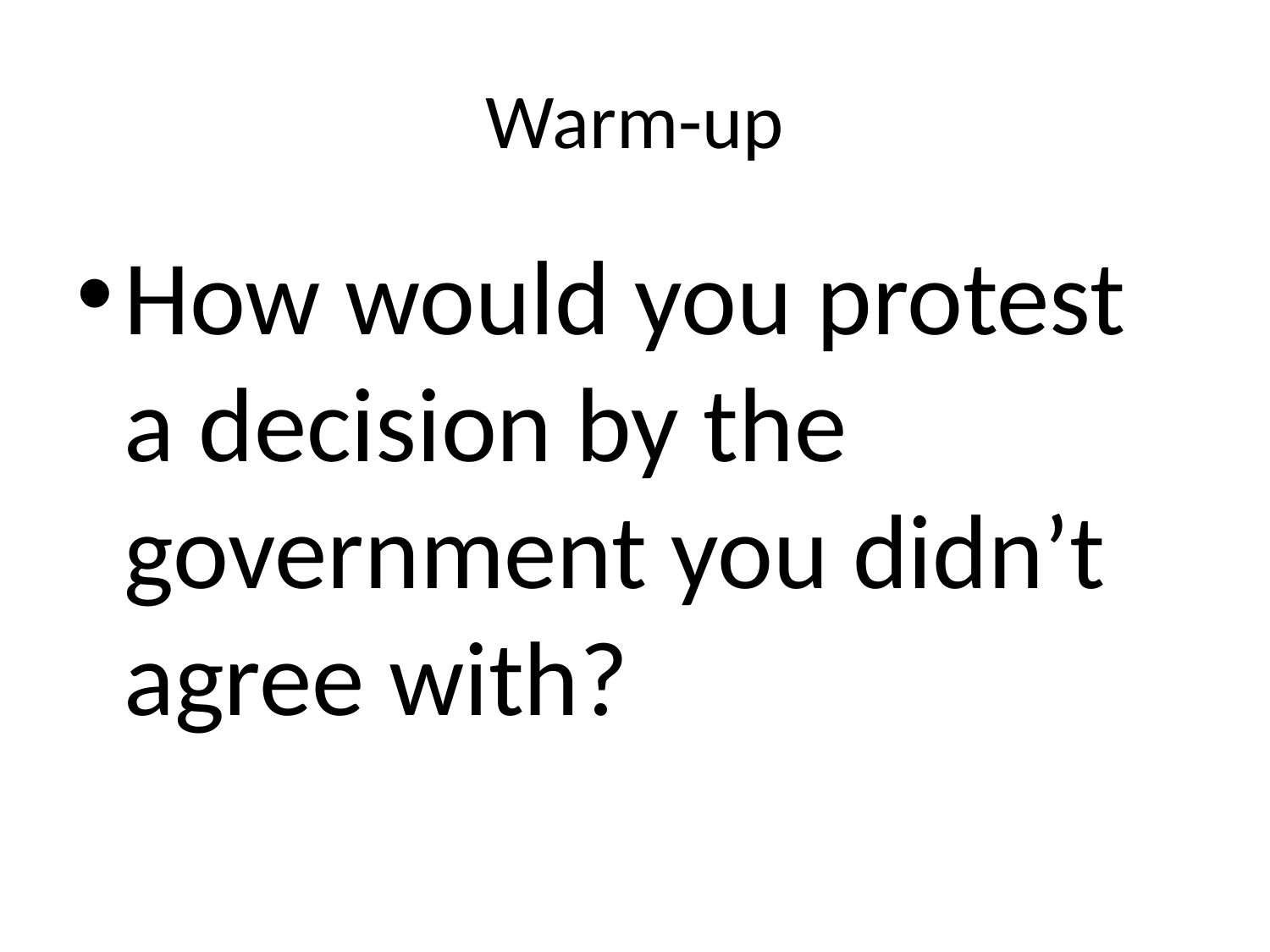

# Warm-up
How would you protest a decision by the government you didn’t agree with?